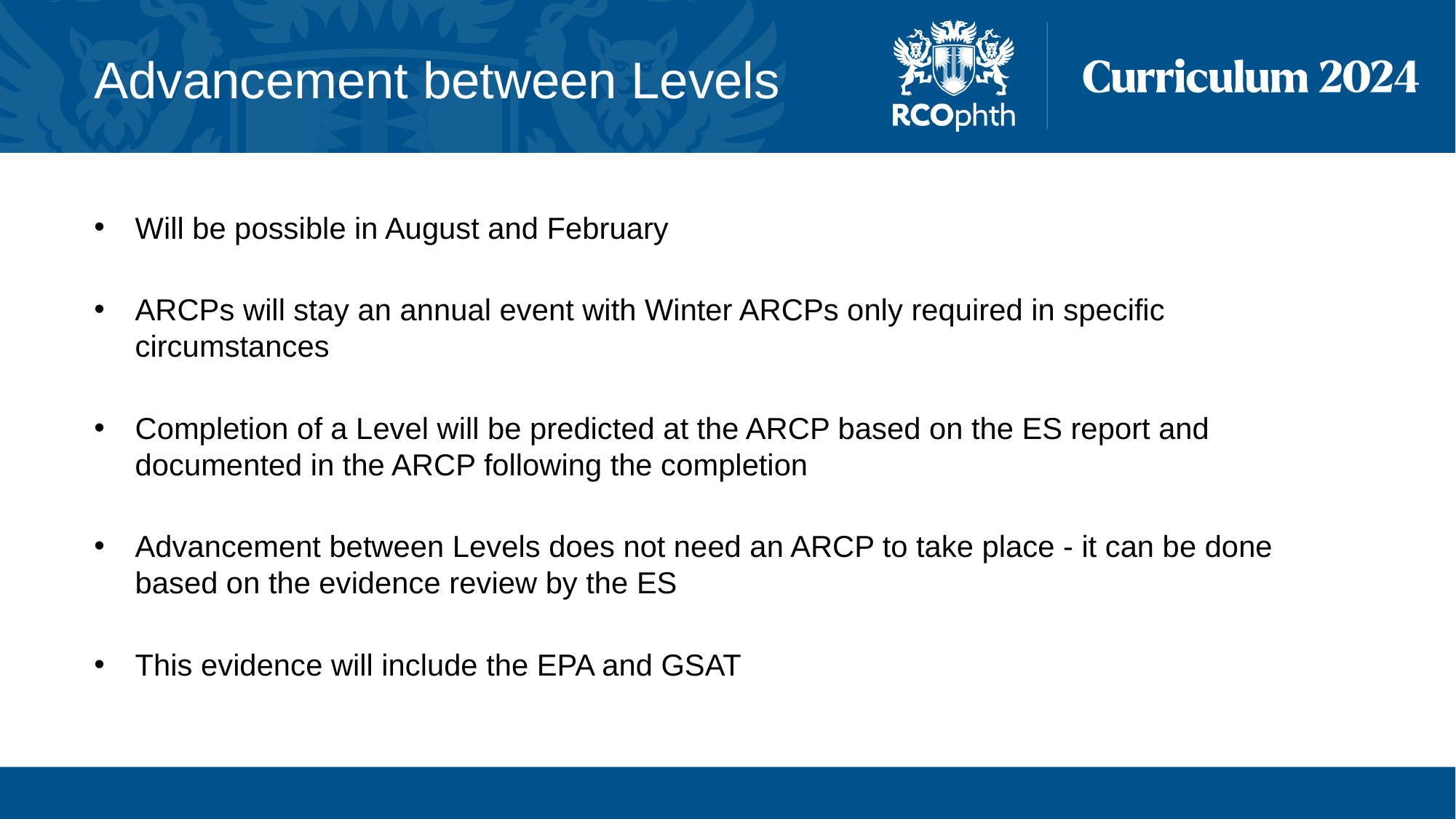

# Advancement between Levels
Will be possible in August and February
ARCPs will stay an annual event with Winter ARCPs only required in specific circumstances
Completion of a Level will be predicted at the ARCP based on the ES report and documented in the ARCP following the completion
Advancement between Levels does not need an ARCP to take place - it can be done based on the evidence review by the ES
This evidence will include the EPA and GSAT